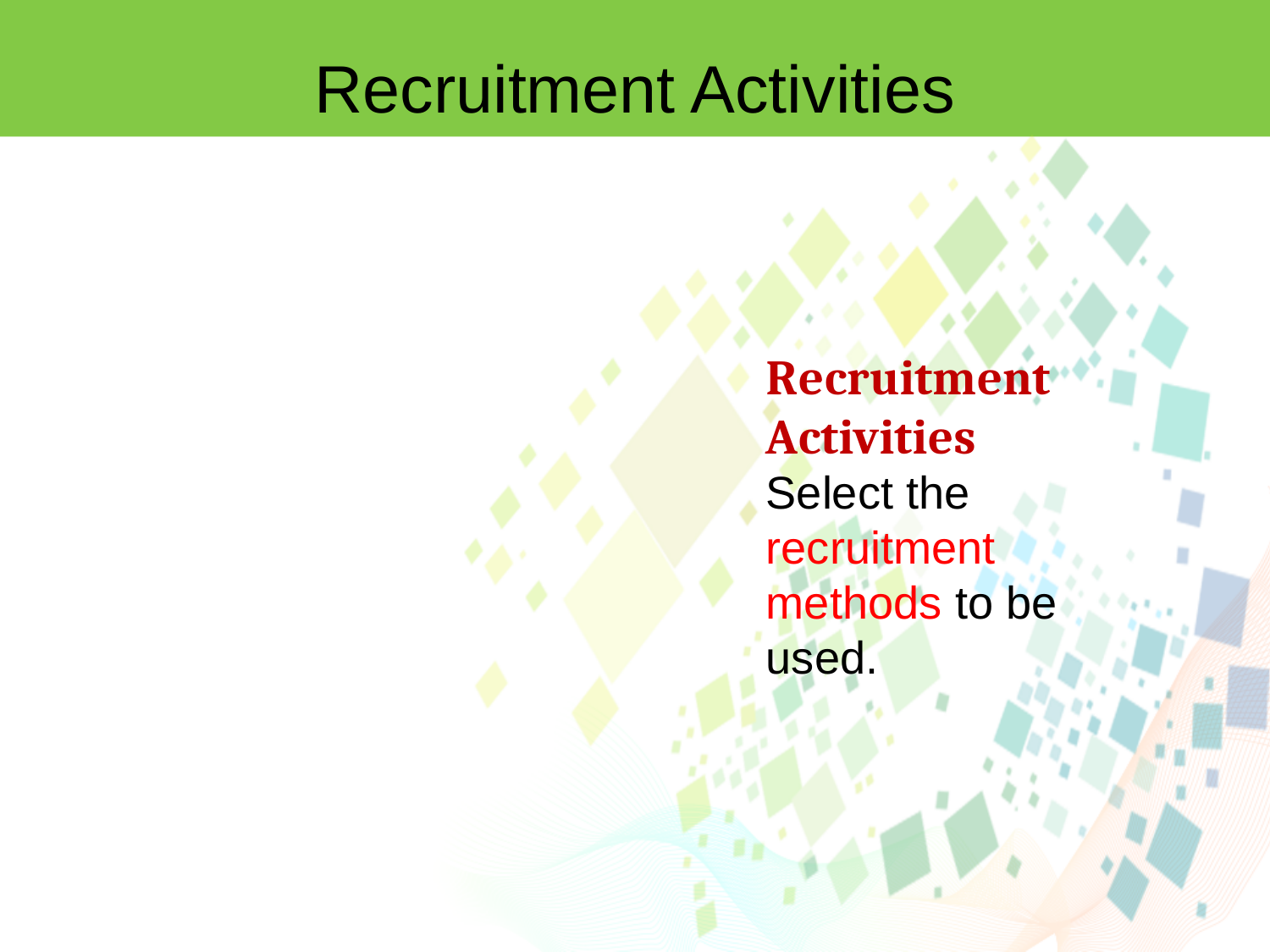

Recruitment Activities

Recruitment Activities
Select the recruitment methods to be used.